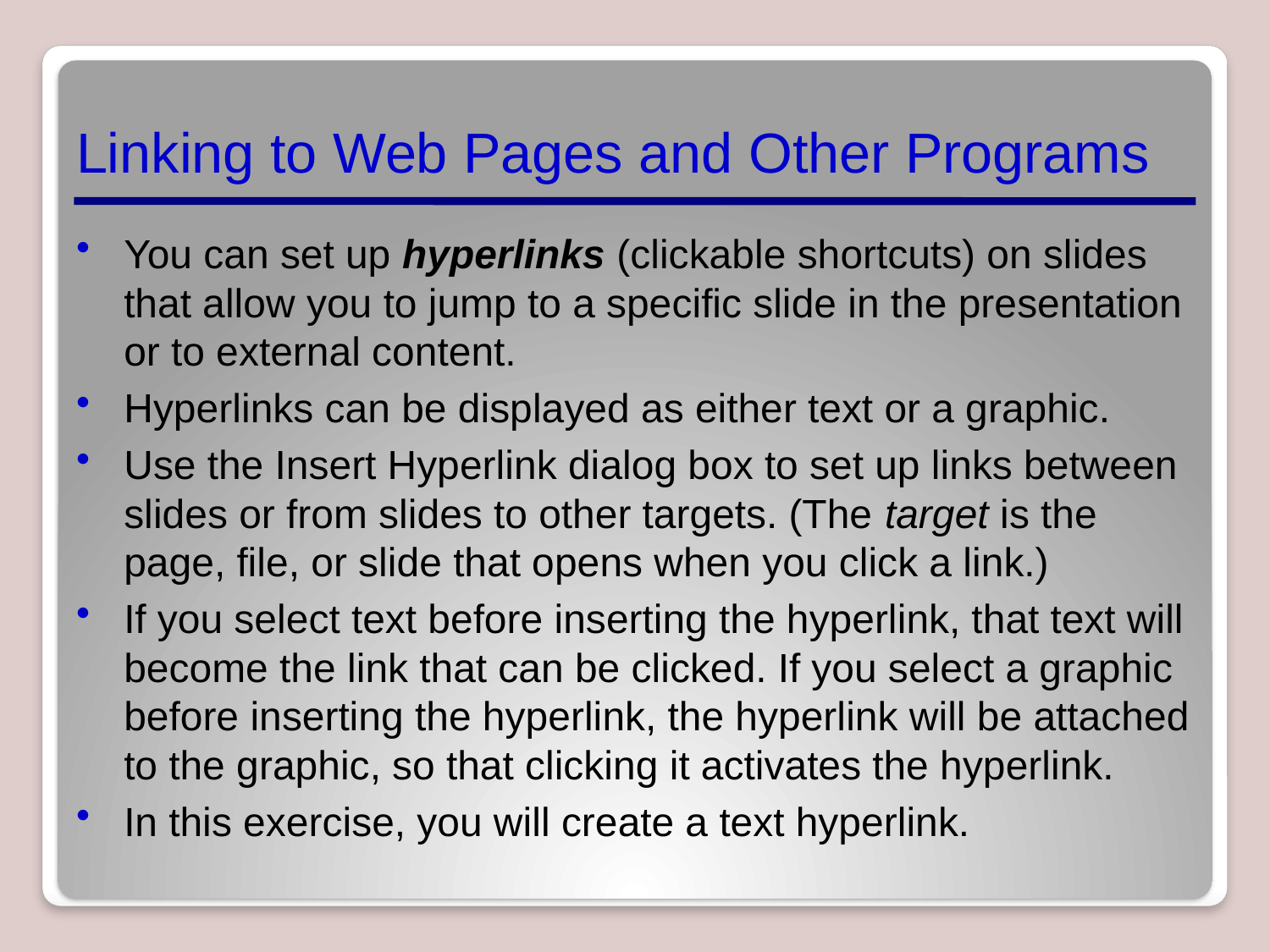

# Linking to Web Pages and Other Programs
You can set up hyperlinks (clickable shortcuts) on slides that allow you to jump to a specific slide in the presentation or to external content.
Hyperlinks can be displayed as either text or a graphic.
Use the Insert Hyperlink dialog box to set up links between slides or from slides to other targets. (The target is the page, file, or slide that opens when you click a link.)
If you select text before inserting the hyperlink, that text will become the link that can be clicked. If you select a graphic before inserting the hyperlink, the hyperlink will be attached to the graphic, so that clicking it activates the hyperlink.
In this exercise, you will create a text hyperlink.